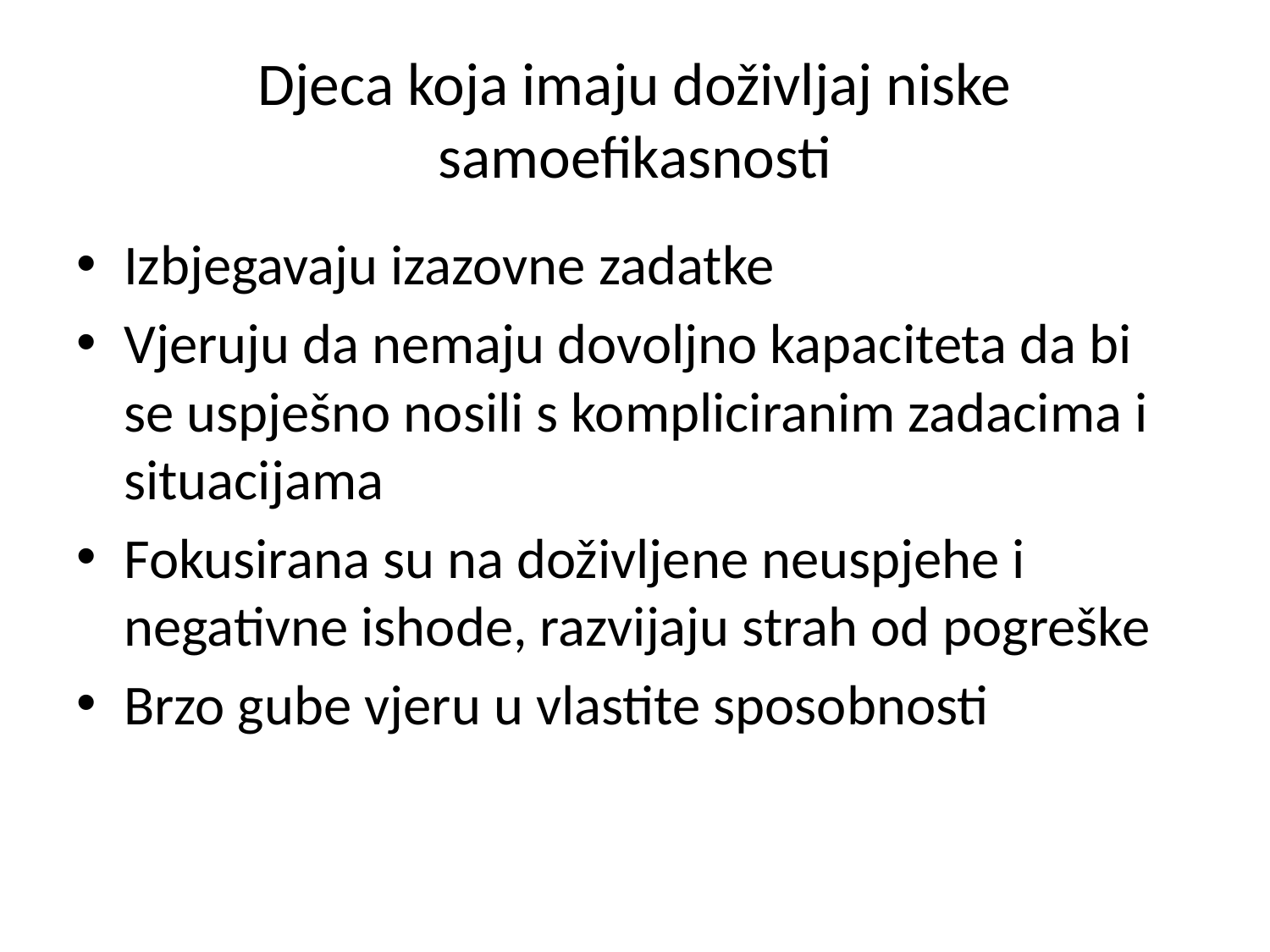

# Djeca koja imaju doživljaj niske samoefikasnosti
Izbjegavaju izazovne zadatke
Vjeruju da nemaju dovoljno kapaciteta da bi se uspješno nosili s kompliciranim zadacima i situacijama
Fokusirana su na doživljene neuspjehe i negativne ishode, razvijaju strah od pogreške
Brzo gube vjeru u vlastite sposobnosti